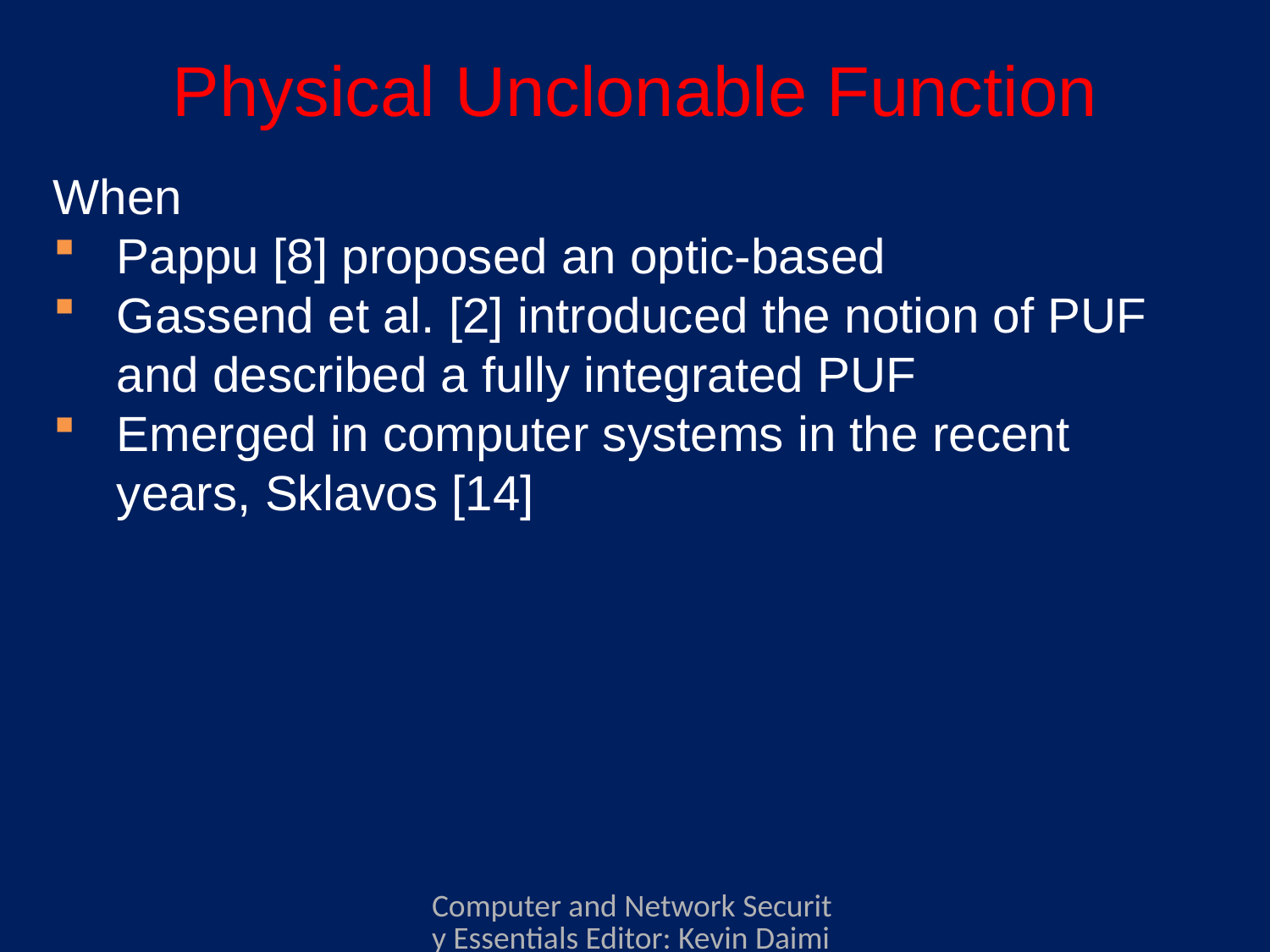

# Physical Unclonable Function
When
Pappu [8] proposed an optic-based
Gassend et al. [2] introduced the notion of PUF and described a fully integrated PUF
Emerged in computer systems in the recent years, Sklavos [14]

Computer and Network Security Essentials Editor: Kevin Daimi Associate Editors: Guillermo Francia, Levent Ertaul, Luis H. Encinas, Eman El-Sheikh Published by Springer